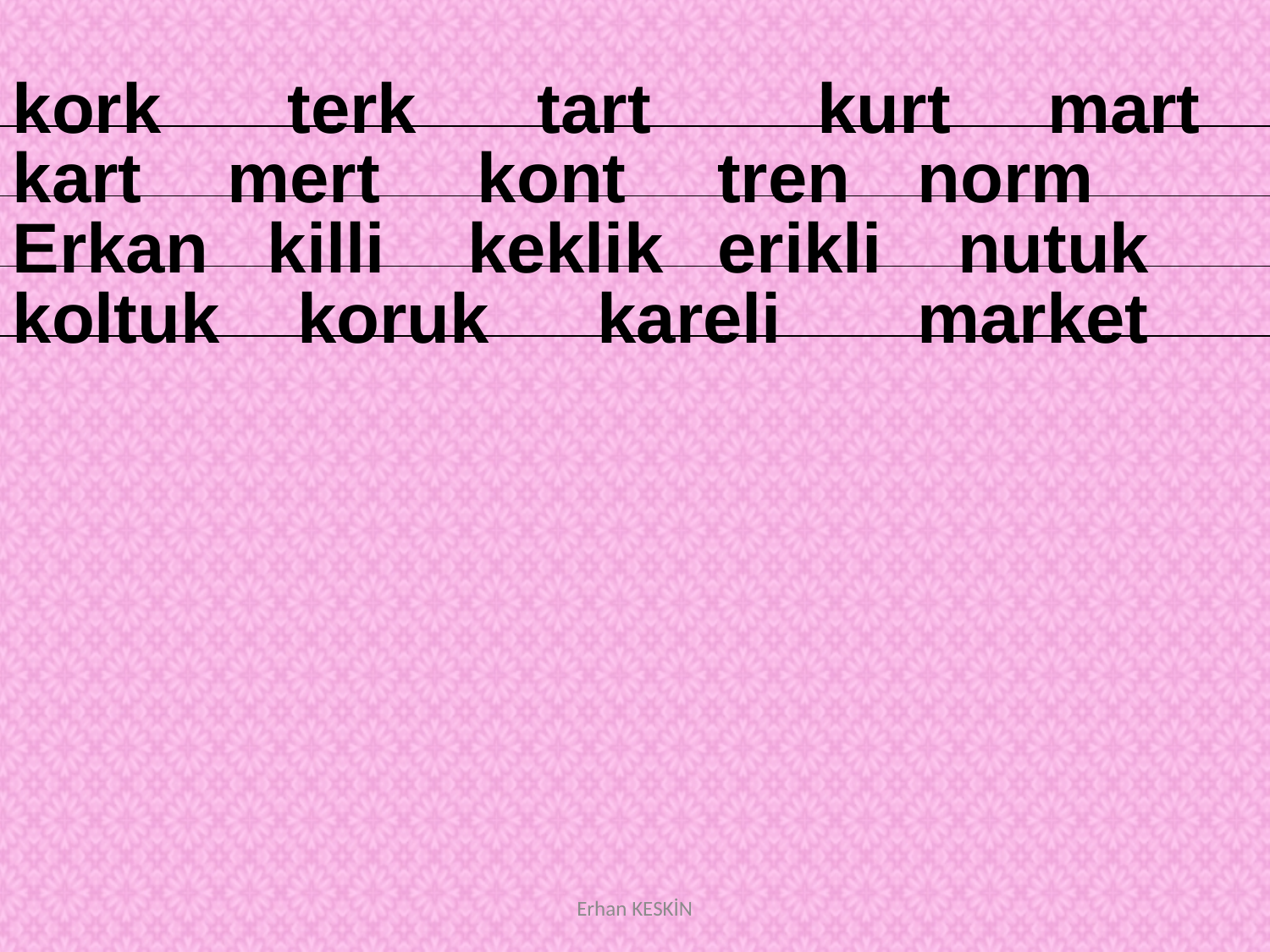

kork
terk
tart
kurt
mart
kart
mert
kont
tren
norm
Erkan
killi
keklik
erikli
nutuk
koltuk
koruk
kareli
market
Erhan KESKİN